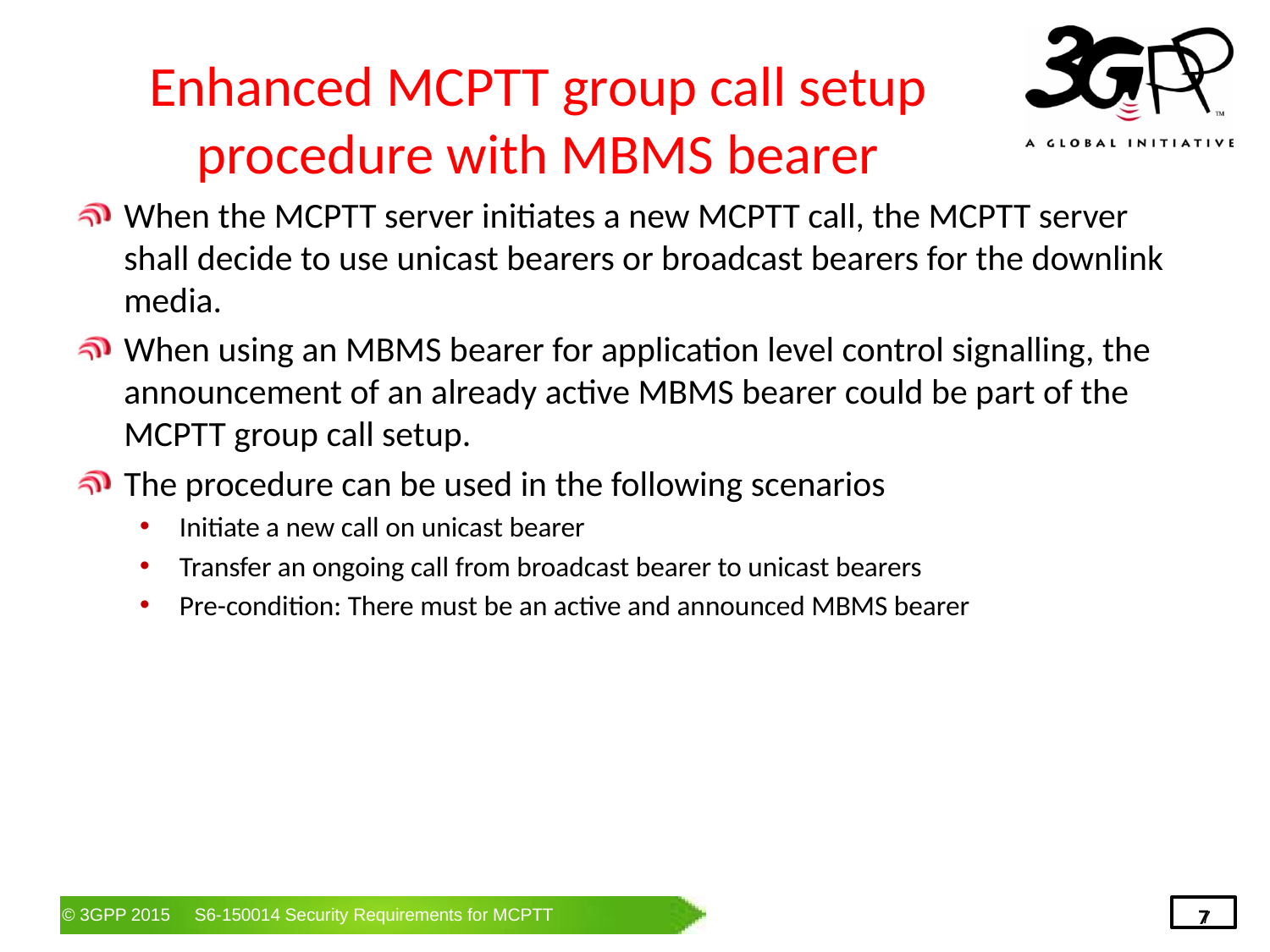

# Enhanced MCPTT group call setup procedure with MBMS bearer
When the MCPTT server initiates a new MCPTT call, the MCPTT server shall decide to use unicast bearers or broadcast bearers for the downlink media.
When using an MBMS bearer for application level control signalling, the announcement of an already active MBMS bearer could be part of the MCPTT group call setup.
The procedure can be used in the following scenarios
Initiate a new call on unicast bearer
Transfer an ongoing call from broadcast bearer to unicast bearers
Pre-condition: There must be an active and announced MBMS bearer

7